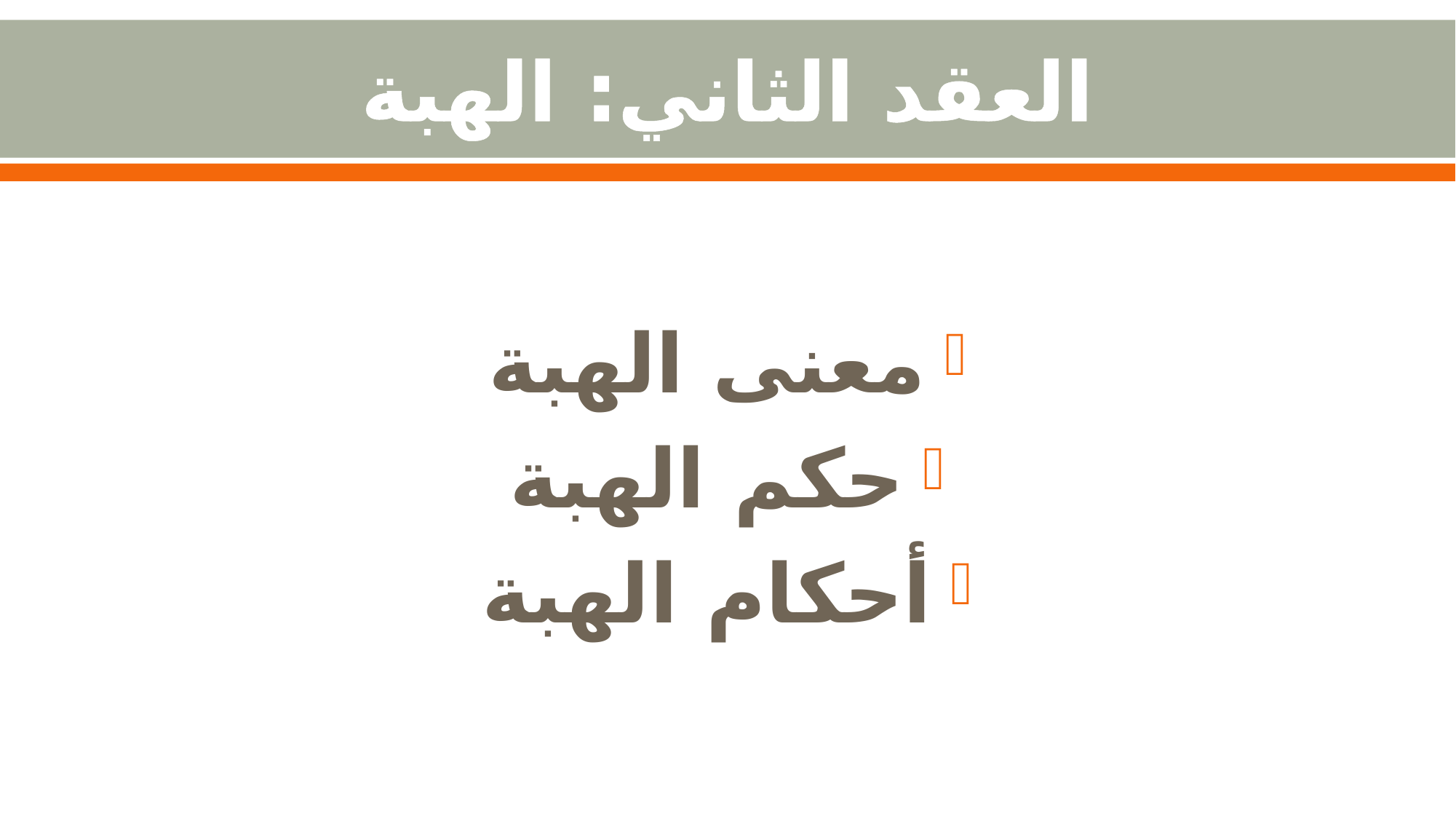

# العقد الثاني: الهبة

معنى الهبة
حكم الهبة
أحكام الهبة